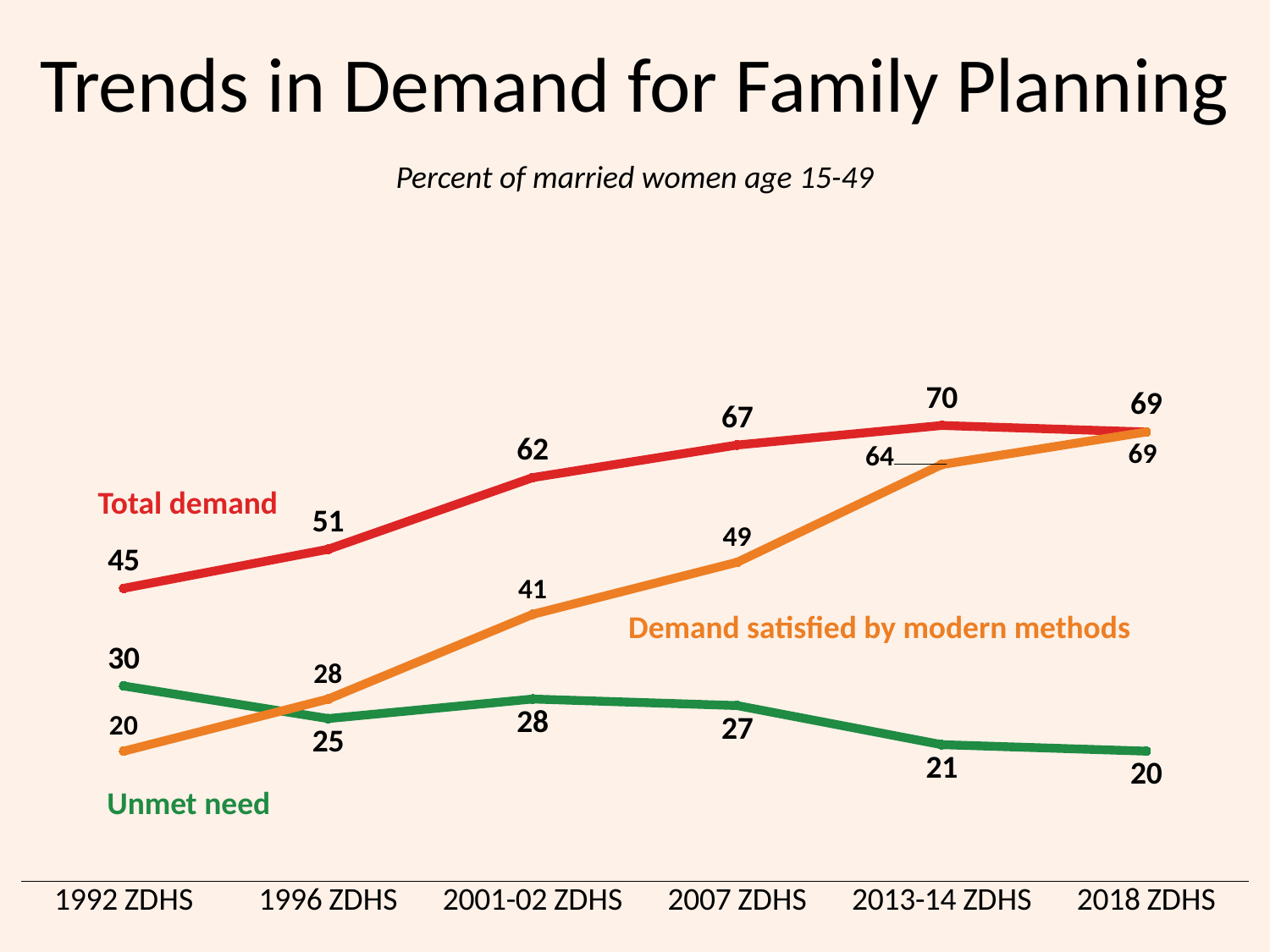

# Trends in Demand for Family Planning
Percent of married women age 15-49

### Chart

| Category | Unmet need | Total demand | Demand satisifed by modern methods |
|---|---|---|---|
| 1992 ZDHS | 30.0 | 45.0 | 20.0 |
| 1996 ZDHS | 25.0 | 51.0 | 28.0 |
| 2001-02 ZDHS | 28.0 | 62.0 | 41.0 |
| 2007 ZDHS | 27.0 | 67.0 | 49.0 |
| 2013-14 ZDHS | 21.0 | 70.0 | 64.0 |
| 2018 ZDHS | 20.0 | 69.0 | 69.0 |
Total demand
Demand satisfied by modern methods
Unmet need